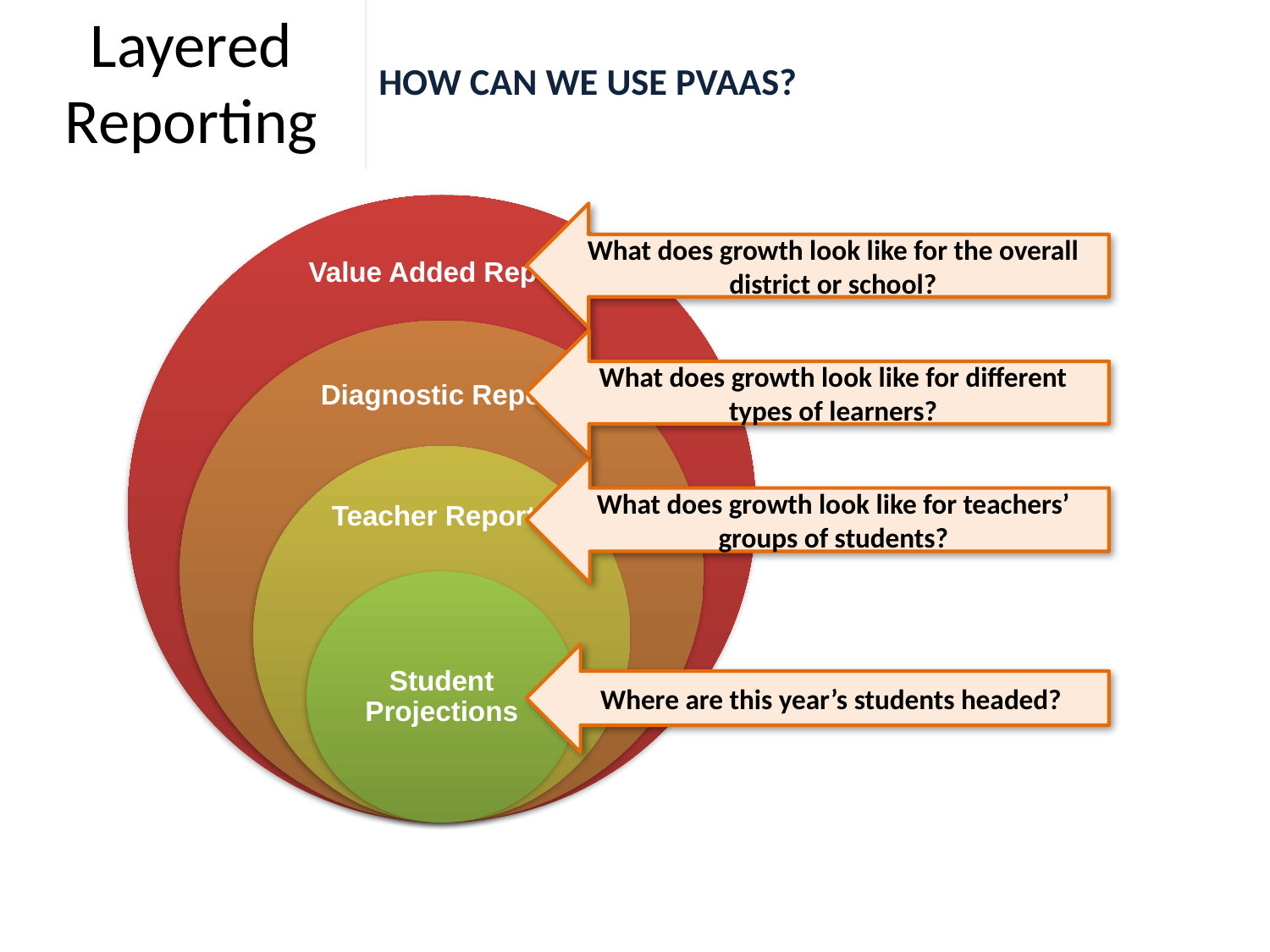

# Layered Reporting
How can we use PVAAS?
Value Added Report
Diagnostic Report
Teacher Reports
Student Projections
What does growth look like for the overall district or school?
What does growth look like for different types of learners?
What does growth look like for teachers’ groups of students?
Where are this year’s students headed?